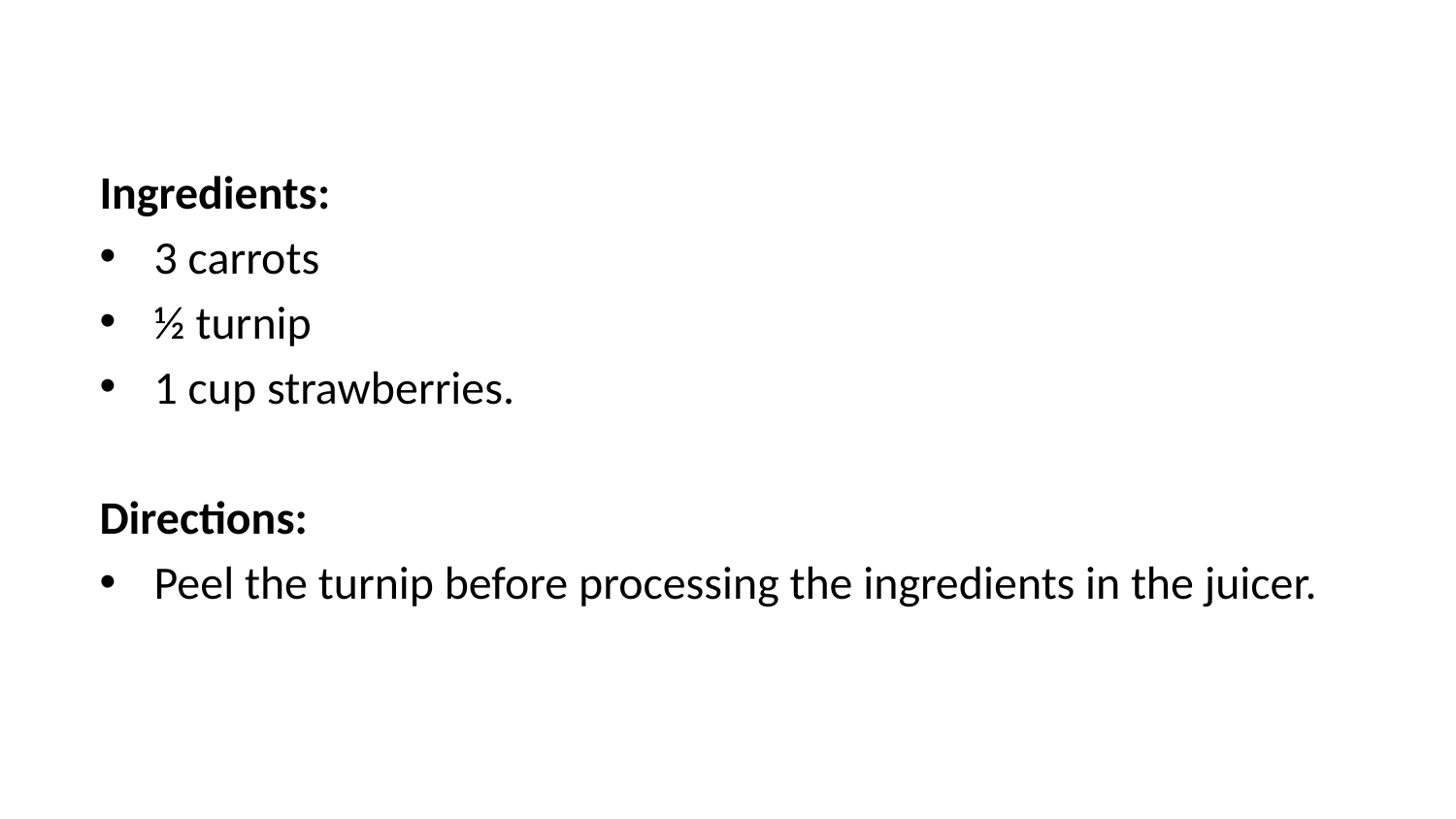

Ingredients:
3 carrots
½ turnip
1 cup strawberries.

Directions:
Peel the turnip before processing the ingredients in the juicer.